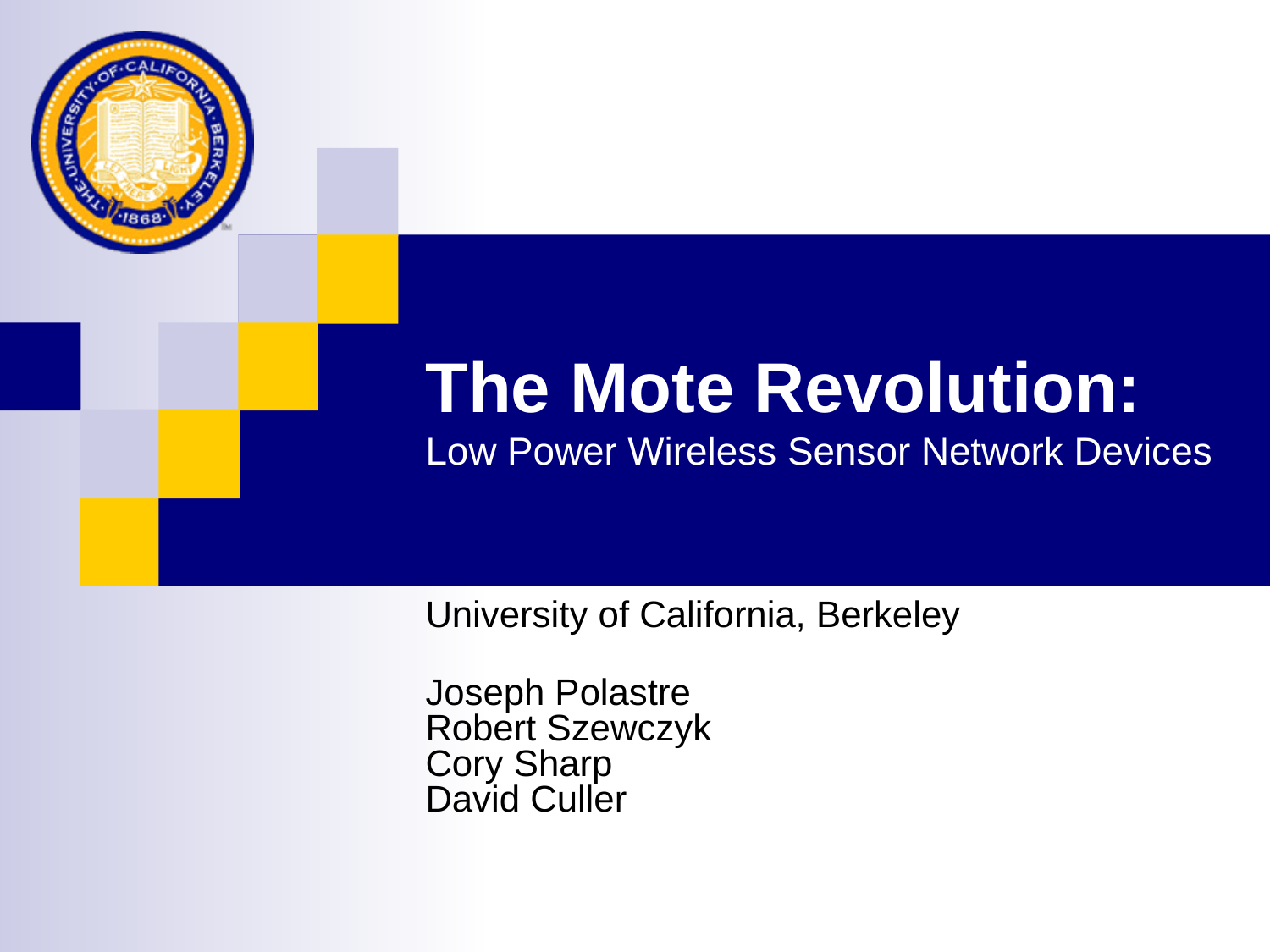

# The Mote Revolution: Low Power Wireless Sensor Network Devices
University of California, Berkeley
Joseph Polastre
Robert Szewczyk
Cory Sharp
David Culler